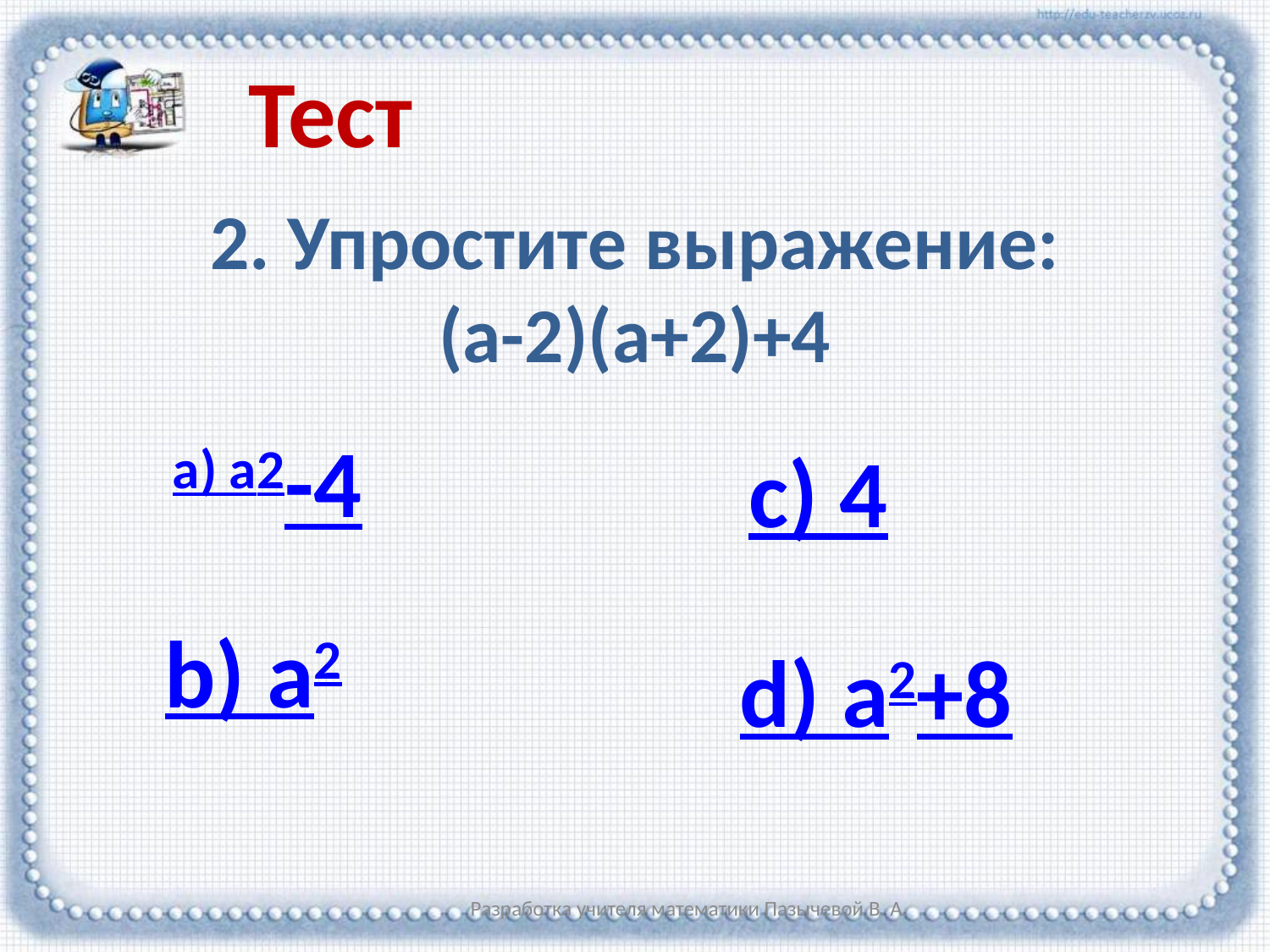

Тест
2. Упростите выражение:
 (a-2)(a+2)+4
a) a2-4
c) 4
b) a2
d) a2+8
Разработка учителя математики Пазычевой В. А.